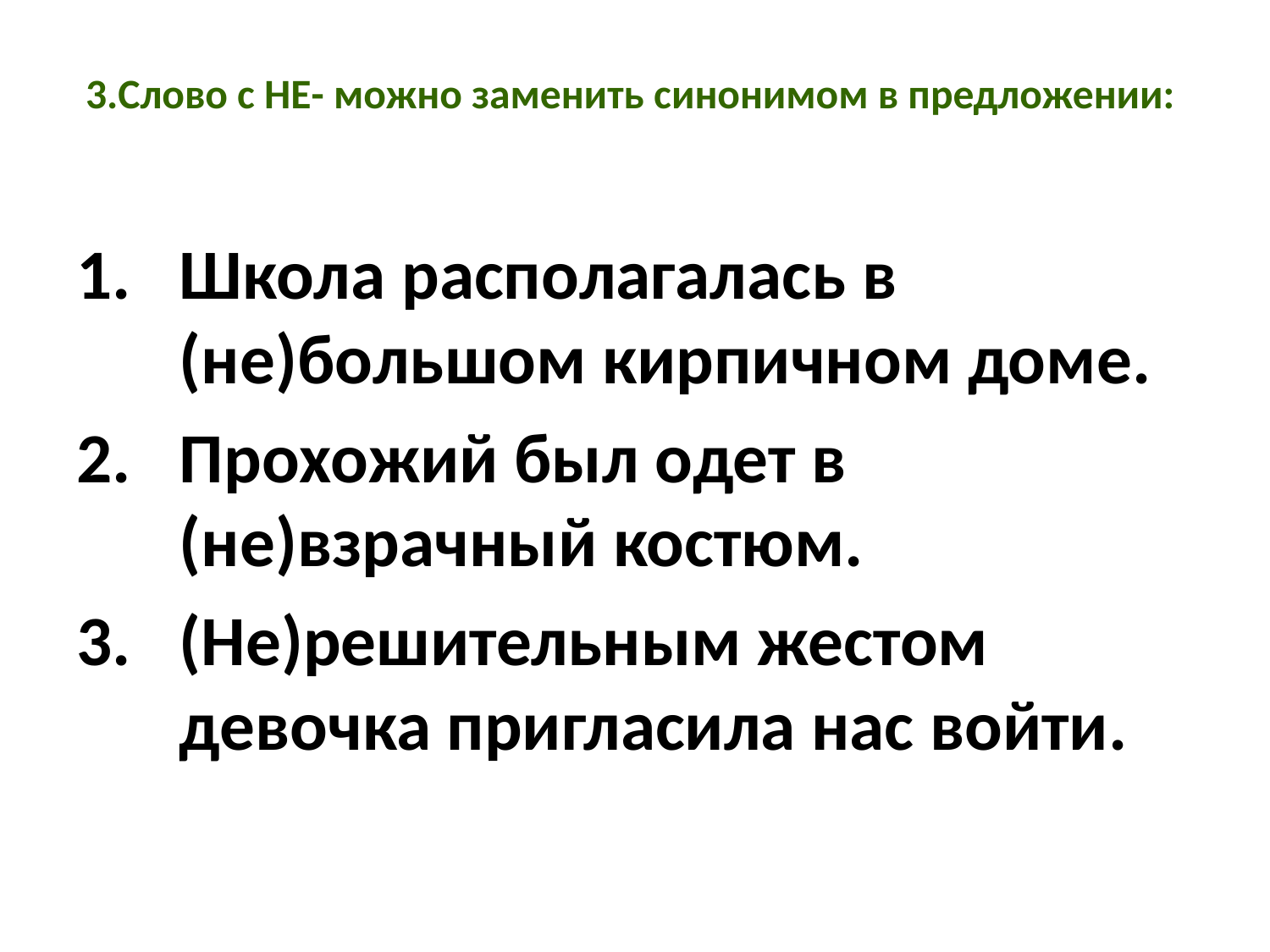

# 3.Слово с НЕ- можно заменить синонимом в предложении:
Школа располагалась в (не)большом кирпичном доме.
Прохожий был одет в (не)взрачный костюм.
(Не)решительным жестом девочка пригласила нас войти.